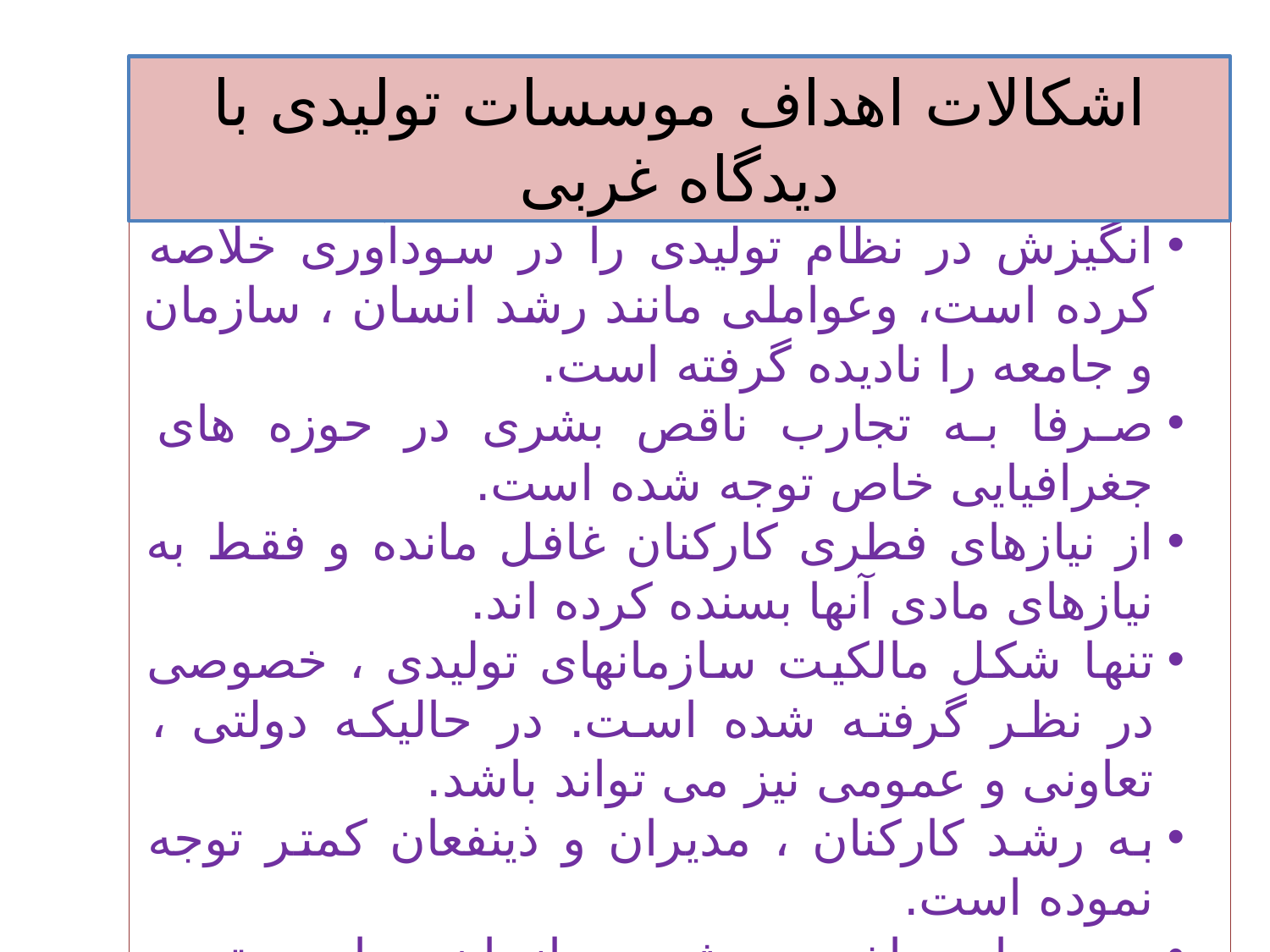

اشکالات اهداف موسسات تولیدی با دیدگاه غربی
انگیزش در نظام تولیدی را در سودآوری خلاصه کرده است، وعواملی مانند رشد انسان ، سازمان و جامعه را نادیده گرفته است.
صرفا به تجارب ناقص بشری در حوزه های جغرافیایی خاص توجه شده است.
از نیازهای فطری کارکنان غافل مانده و فقط به نیازهای مادی آنها بسنده کرده اند.
تنها شکل مالکیت سازمانهای تولیدی ، خصوصی در نظر گرفته شده است. در حالیکه دولتی ، تعاونی و عمومی نیز می تواند باشد.
به رشد کارکنان ، مدیران و ذینفعان کمتر توجه نموده است.
به سعادت اخروی بشر، سازمان وجامعه توجه کافی نشده است.
به ارزشهای دینی ، اخلاقی ، وانسانی توجه لازم نشده است.